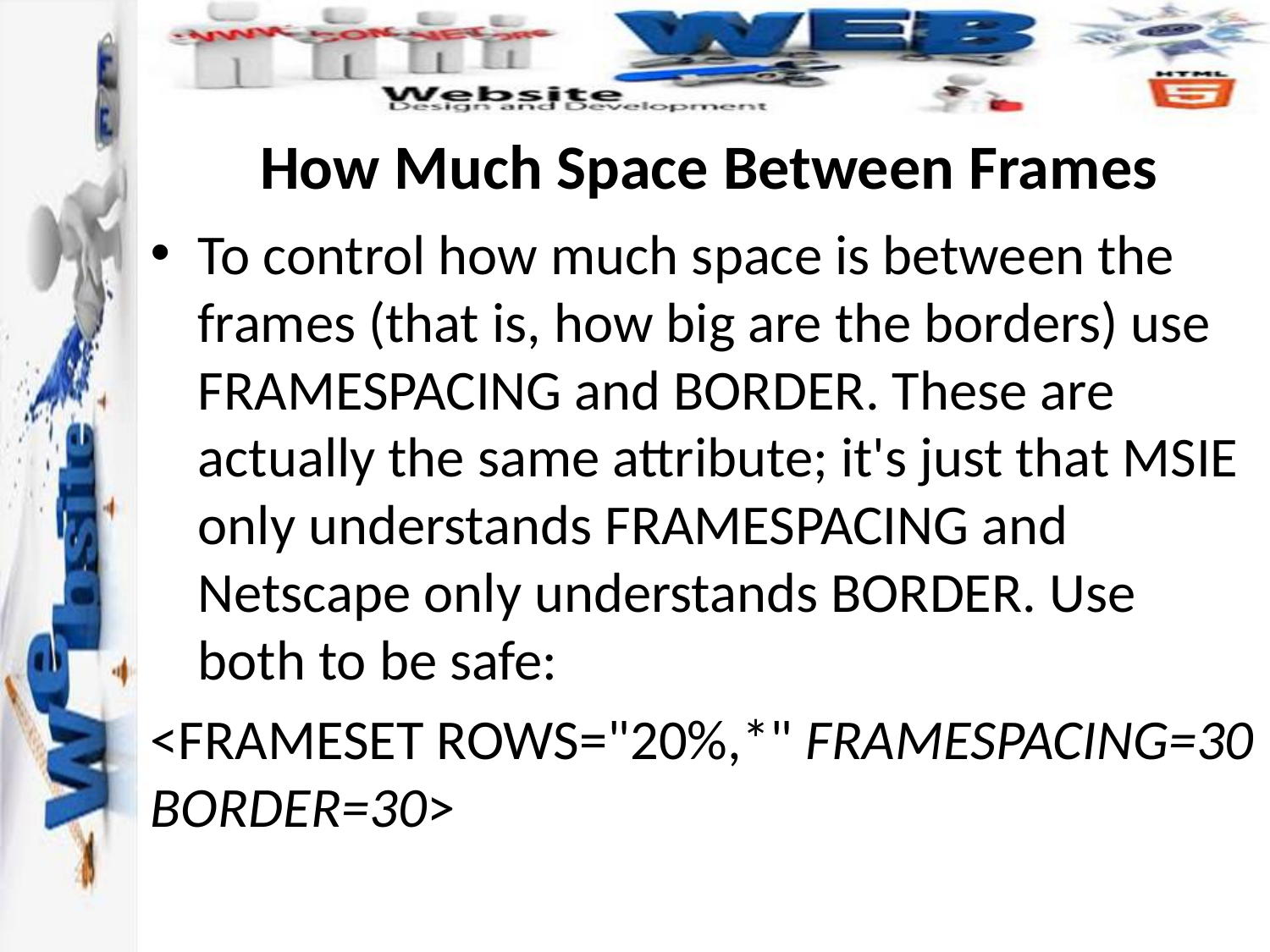

# How Much Space Between Frames
To control how much space is between the frames (that is, how big are the borders) use FRAMESPACING and BORDER. These are actually the same attribute; it's just that MSIE only understands FRAMESPACING and Netscape only understands BORDER. Use both to be safe:
<FRAMESET ROWS="20%,*" FRAMESPACING=30 BORDER=30>